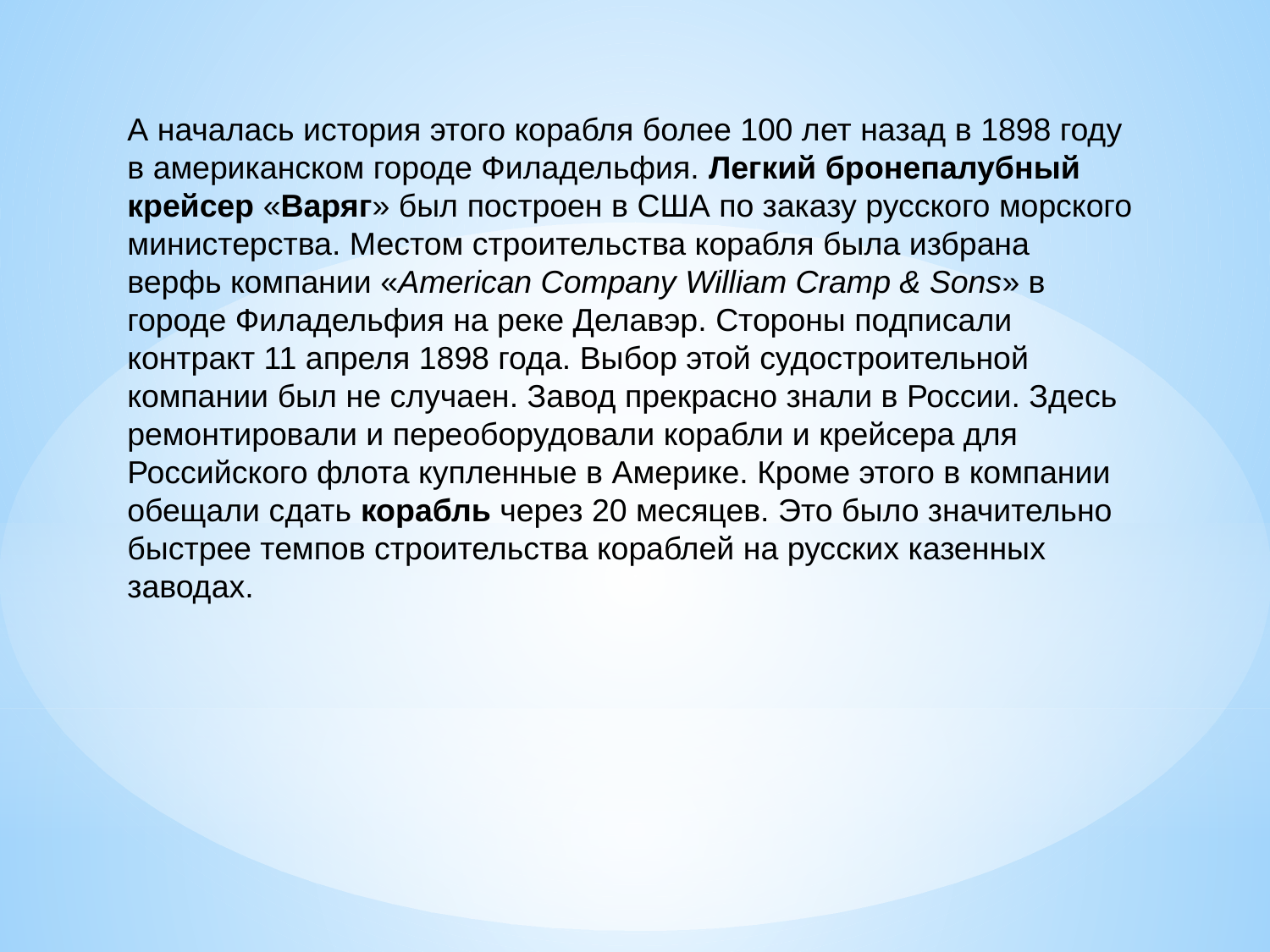

А началась история этого корабля более 100 лет назад в 1898 году в американском городе Филадельфия. Легкий бронепалубный крейсер «Варяг» был построен в США по заказу русского морского министерства. Местом строительства корабля была избрана верфь компании «American Company William Cramp & Sons» в городе Филадельфия на реке Делавэр. Стороны подписали контракт 11 апреля 1898 года. Выбор этой судостроительной компании был не случаен. Завод прекрасно знали в России. Здесь ремонтировали и переоборудовали корабли и крейсера для Российского флота купленные в Америке. Кроме этого в компании обещали сдать корабль через 20 месяцев. Это было значительно быстрее темпов строительства кораблей на русских казенных заводах.